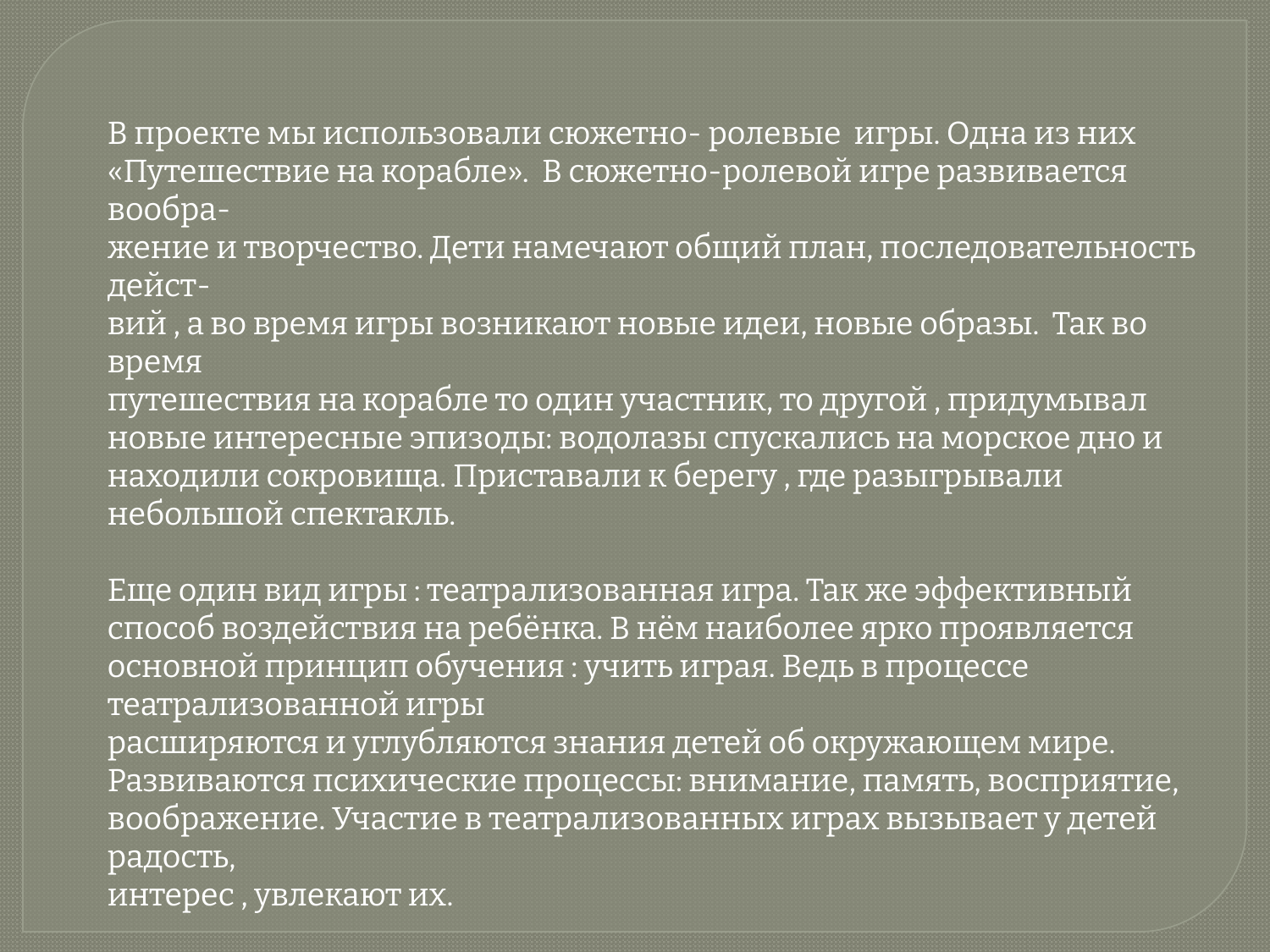

В проекте мы использовали сюжетно- ролевые  игры. Одна из них
«Путешествие на корабле».  В сюжетно-ролевой игре развивается вообра-
жение и творчество. Дети намечают общий план, последовательность дейст-
вий , а во время игры возникают новые идеи, новые образы.  Так во время
путешествия на корабле то один участник, то другой , придумывал новые интересные эпизоды: водолазы спускались на морское дно и находили сокровища. Приставали к берегу , где разыгрывали небольшой спектакль.

Еще один вид игры : театрализованная игра. Так же эффективный способ воздействия на ребёнка. В нём наиболее ярко проявляется основной принцип обучения : учить играя. Ведь в процессе театрализованной игры
расширяются и углубляются знания детей об окружающем мире.
Развиваются психические процессы: внимание, память, восприятие, воображение. Участие в театрализованных играх вызывает у детей радость,
интерес , увлекают их.